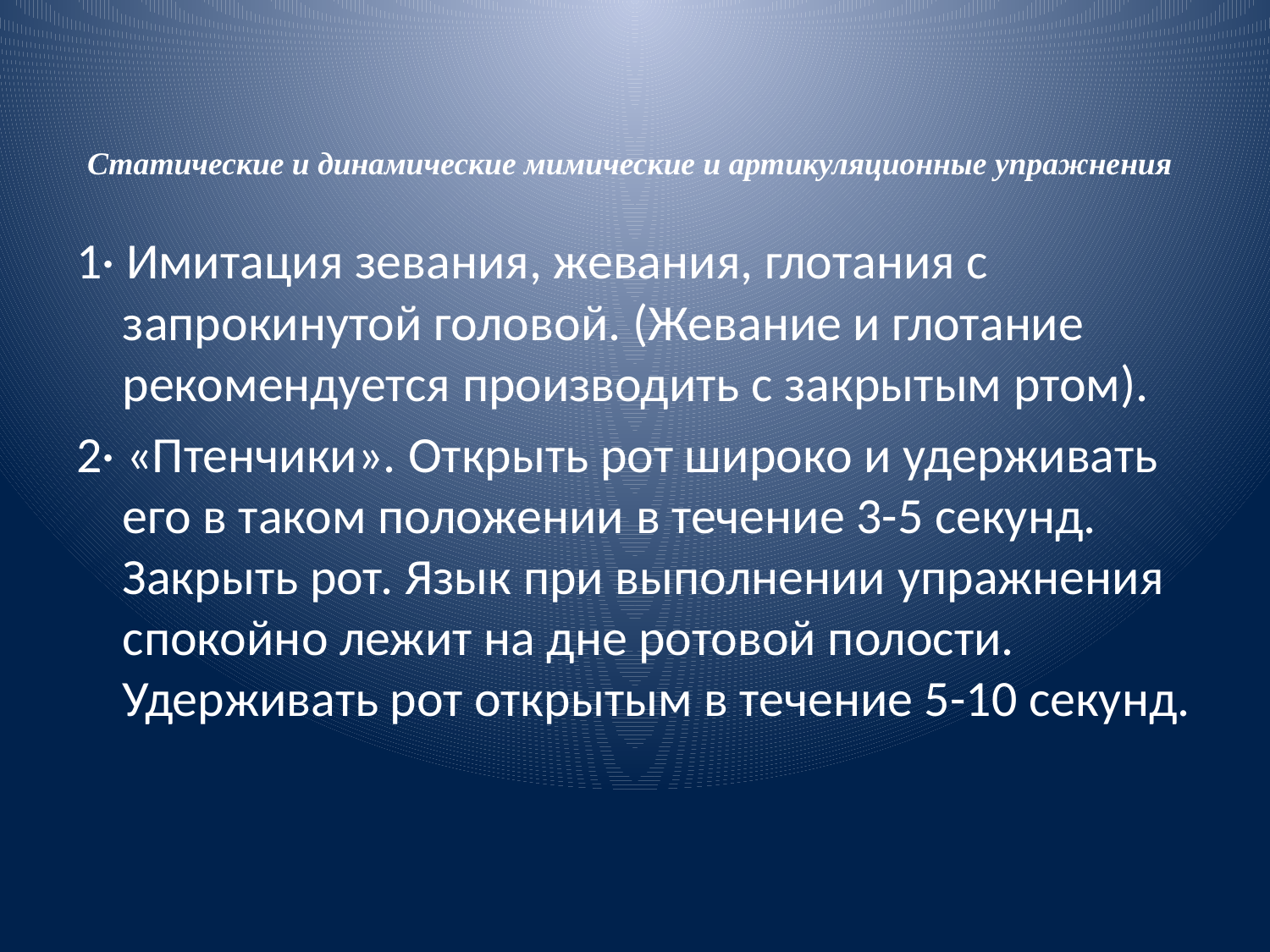

# Статические и динамические мимические и артикуляционные упражнения
1· Имитация зевания, жевания, глотания с запрокинутой головой. (Жевание и глотание рекомендуется производить с закрытым ртом).
2· «Птенчики». Открыть рот широко и удерживать его в таком положении в течение 3-5 секунд. Закрыть рот. Язык при выполнении упражнения спокойно лежит на дне ротовой полости. Удерживать рот открытым в течение 5-10 секунд.